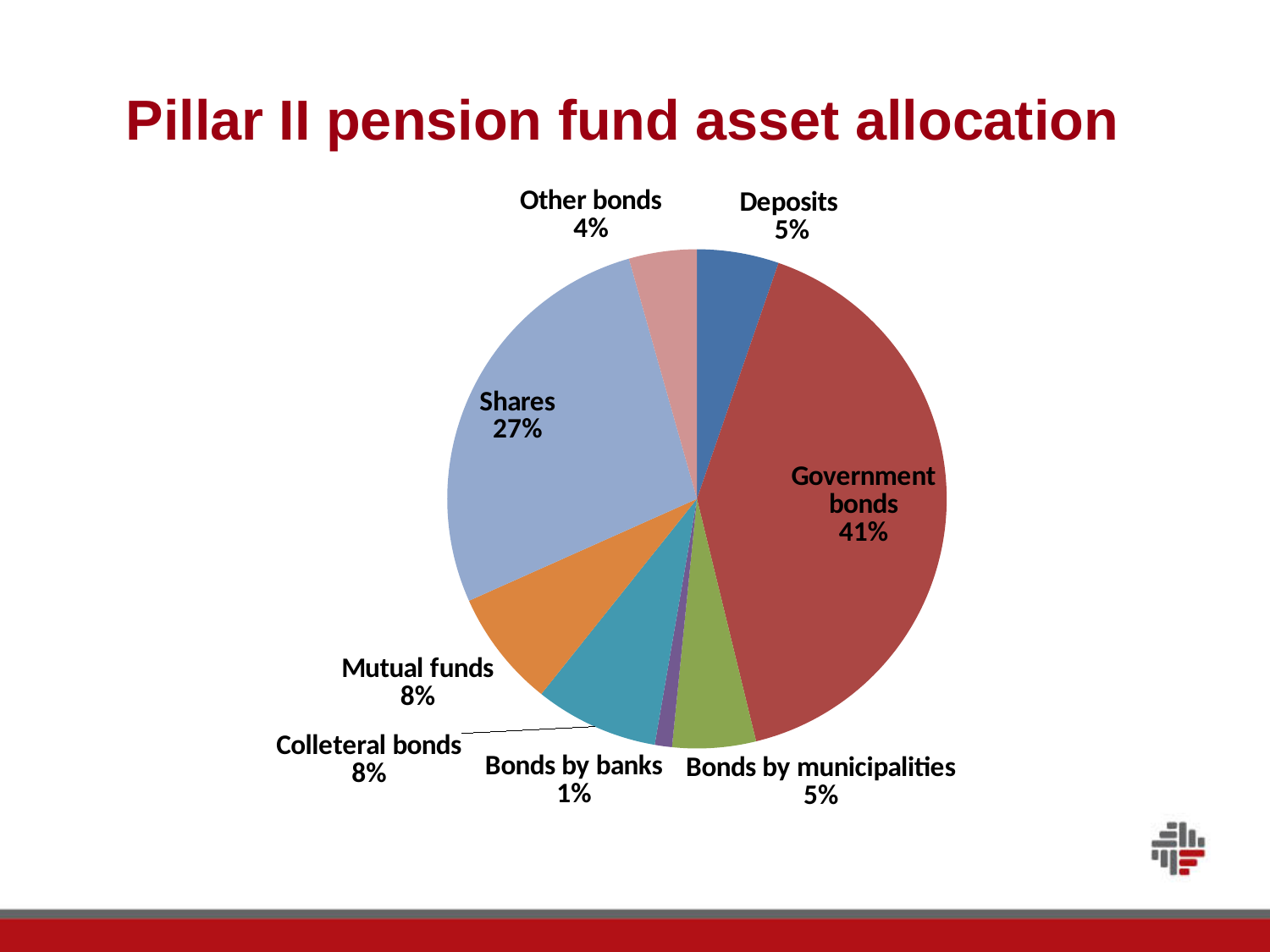

# Pillar II pension fund asset allocation

### Chart

| Category |  |
|---|---|
| Deposits  | 127394375.20132738 |
| Government bonds | 983239546.9960802 |
| Bonds by municipalities | 130009004.9066735 |
| Bonds by banks | 26761885.948797897 |
| Colleteral bonds | 192475991.99699998 |
| Mutual funds | 182597594.902 |
| Shares | 656456330.7062178 |
| Other bonds | 105640905.18146329 |